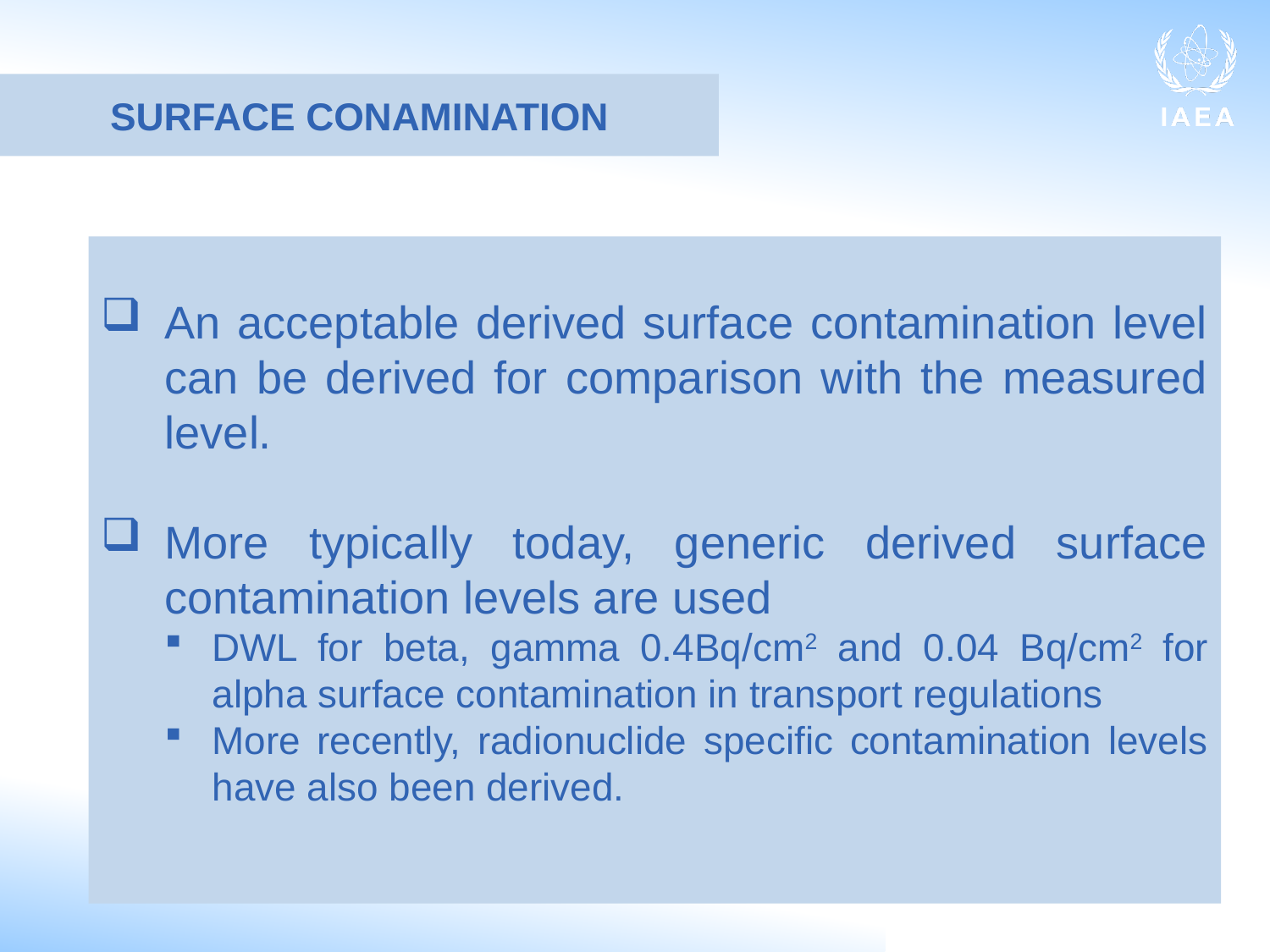

SURFACE CONAMINATION
An acceptable derived surface contamination level can be derived for comparison with the measured level.

More typically today, generic derived surface contamination levels are used
DWL for beta, gamma 0.4Bq/cm2 and 0.04 Bq/cm2 for alpha surface contamination in transport regulations
More recently, radionuclide specific contamination levels have also been derived.